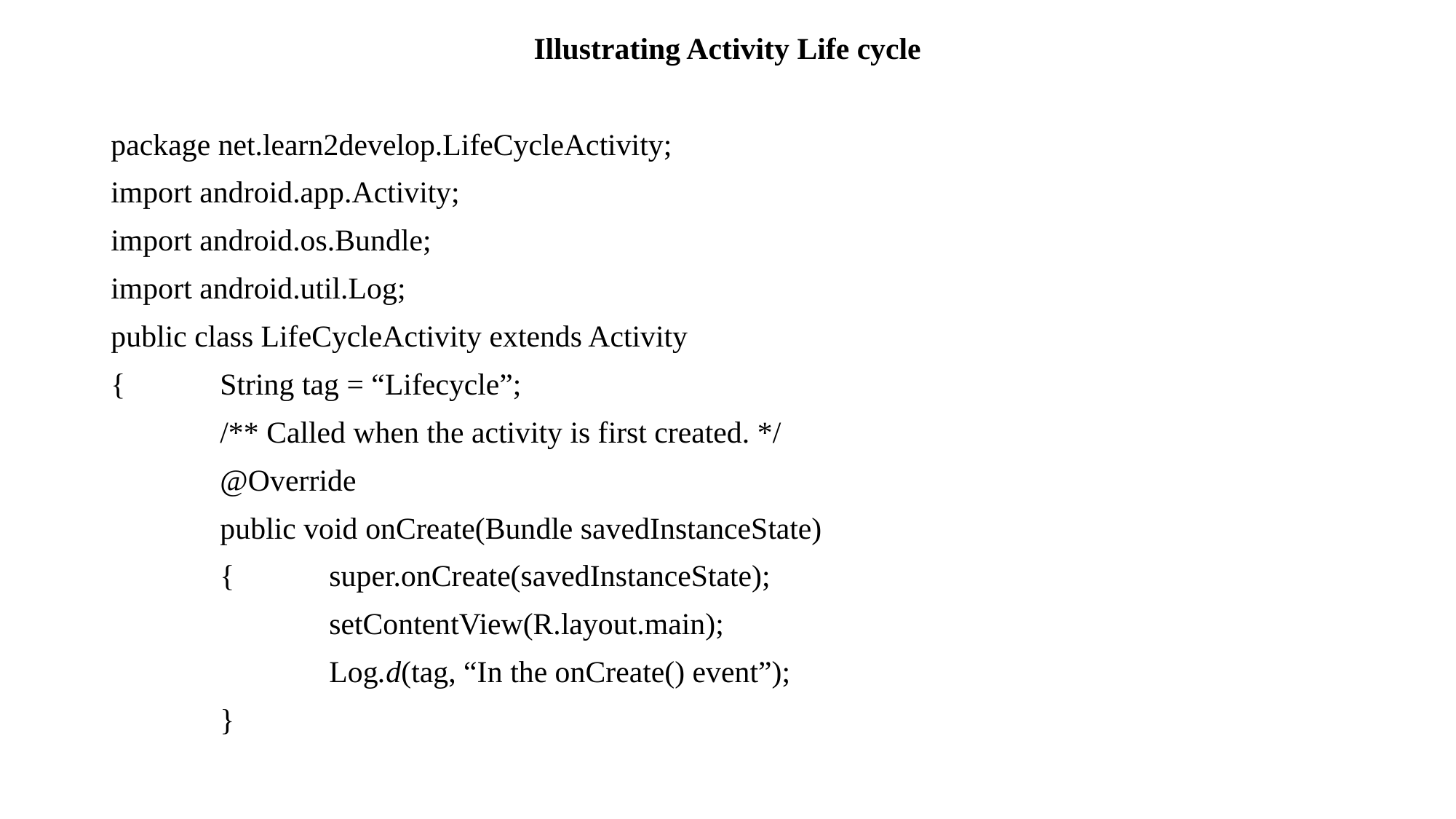

Illustrating Activity Life cycle

package net.learn2develop.LifeCycleActivity;
import android.app.Activity;
import android.os.Bundle;
import android.util.Log;
public class LifeCycleActivity extends Activity
{	String tag = “Lifecycle”;
	/** Called when the activity is first created. */
	@Override
	public void onCreate(Bundle savedInstanceState)
	{	super.onCreate(savedInstanceState);
		setContentView(R.layout.main);
		Log.d(tag, “In the onCreate() event”);
	}